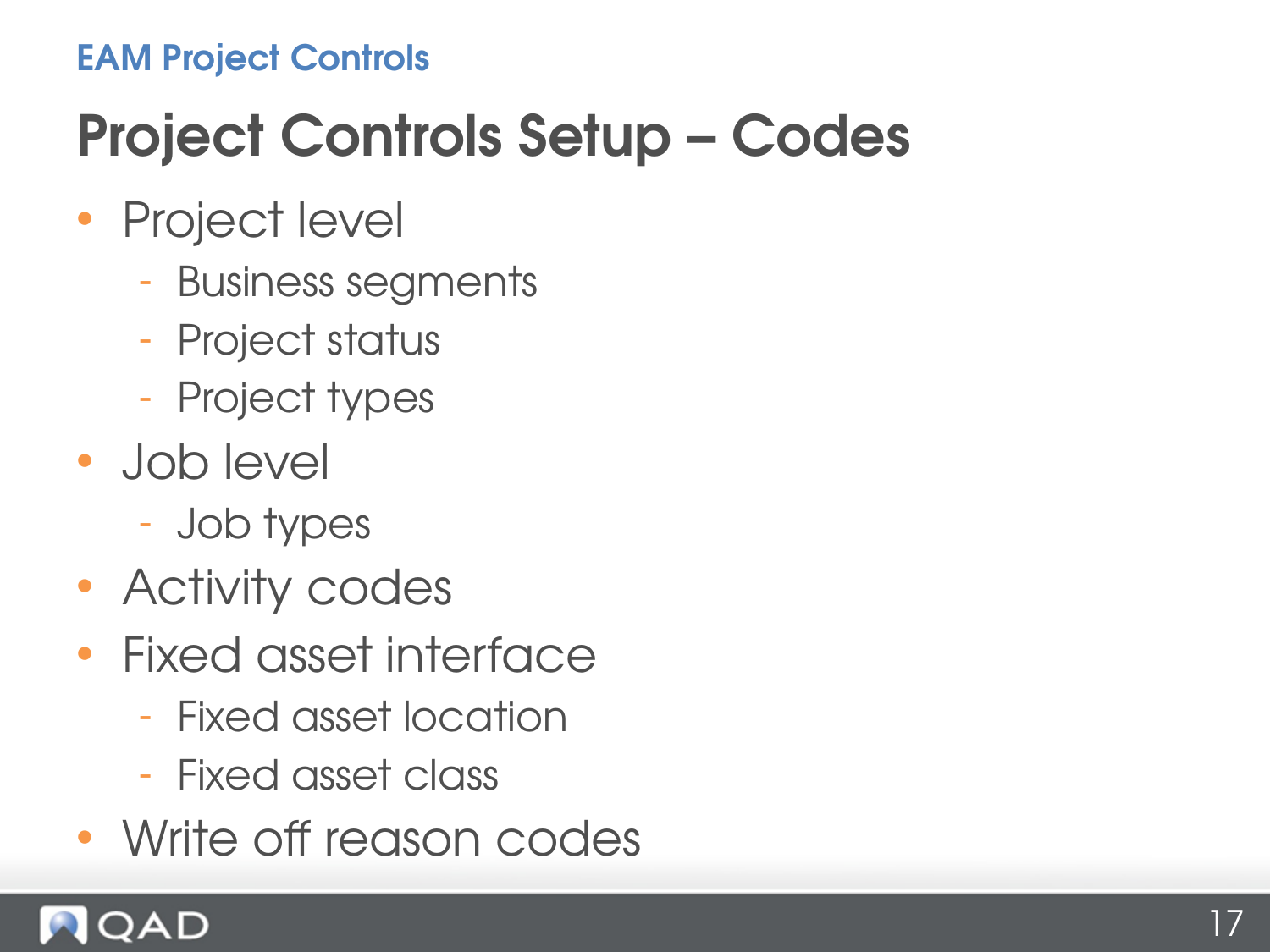

EAM Project Controls
# Project Controls Setup – Codes
Project level
Business segments
Project status
Project types
Job level
Job types
Activity codes
Fixed asset interface
Fixed asset location
Fixed asset class
Write off reason codes

17